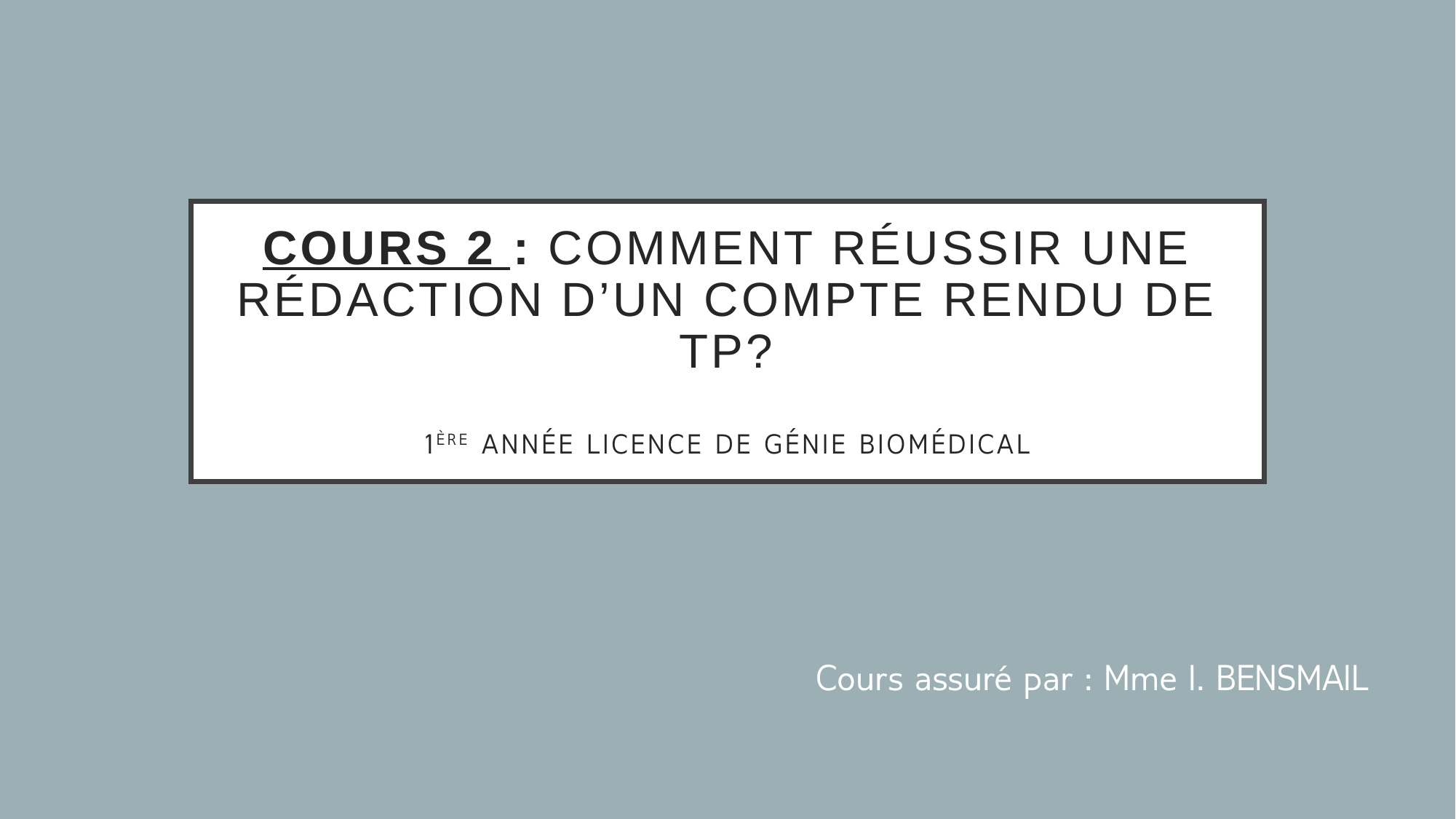

# Cours 2 : Comment réussir une rédaction d’un compte rendu de TP? 1ère Année Licence de Génie Biomédical
Cours assuré par : Mme I. BENSMAIL